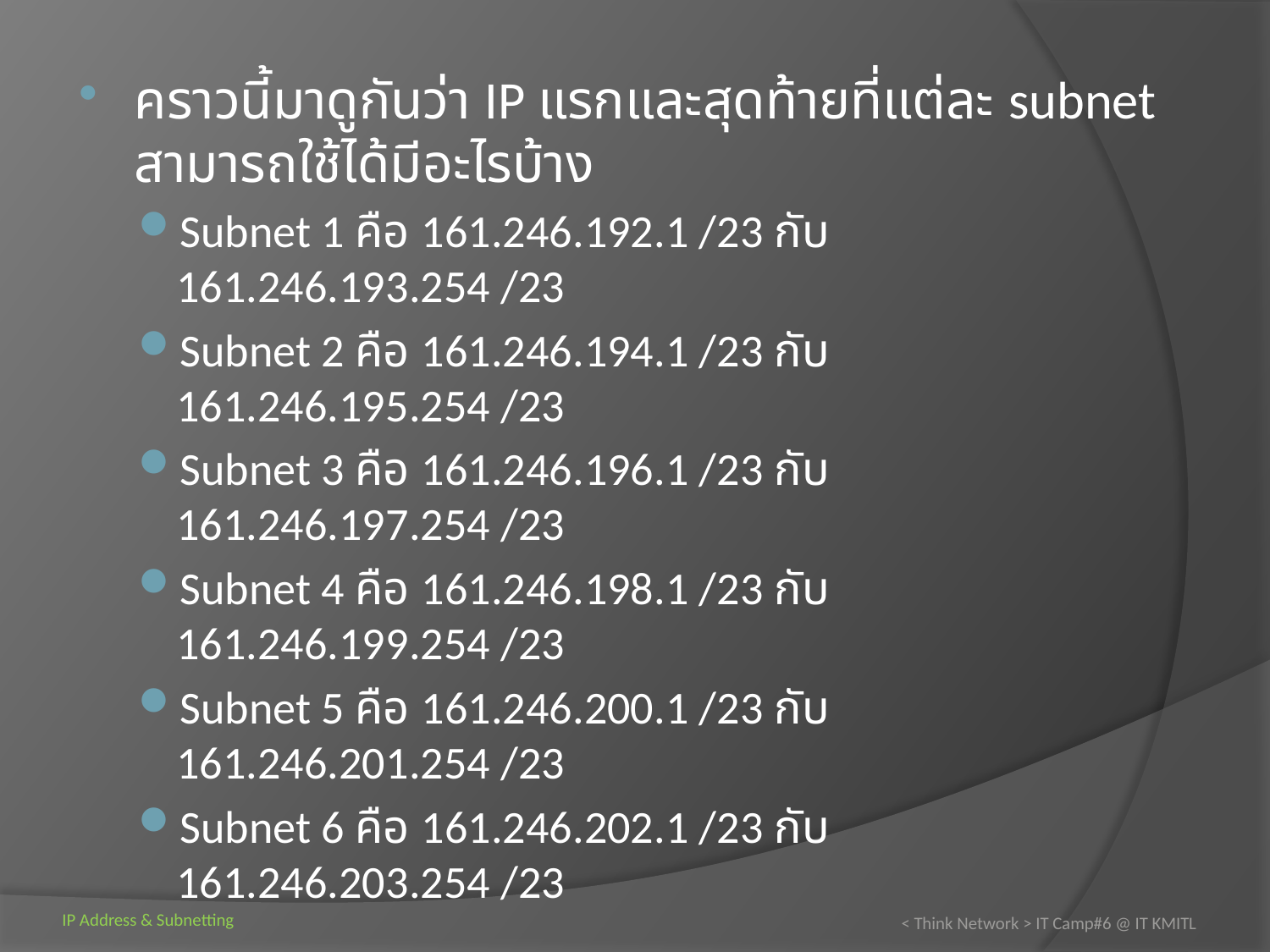

คราวนี้มาดูกันว่า IP แรกและสุดท้ายที่แต่ละ subnet สามารถใช้ได้มีอะไรบ้าง
Subnet 1 คือ 161.246.192.1 /23 กับ 161.246.193.254 /23
Subnet 2 คือ 161.246.194.1 /23 กับ 161.246.195.254 /23
Subnet 3 คือ 161.246.196.1 /23 กับ 161.246.197.254 /23
Subnet 4 คือ 161.246.198.1 /23 กับ 161.246.199.254 /23
Subnet 5 คือ 161.246.200.1 /23 กับ 161.246.201.254 /23
Subnet 6 คือ 161.246.202.1 /23 กับ 161.246.203.254 /23

^.^
< Think Network > IT Camp#6 @ IT KMITL